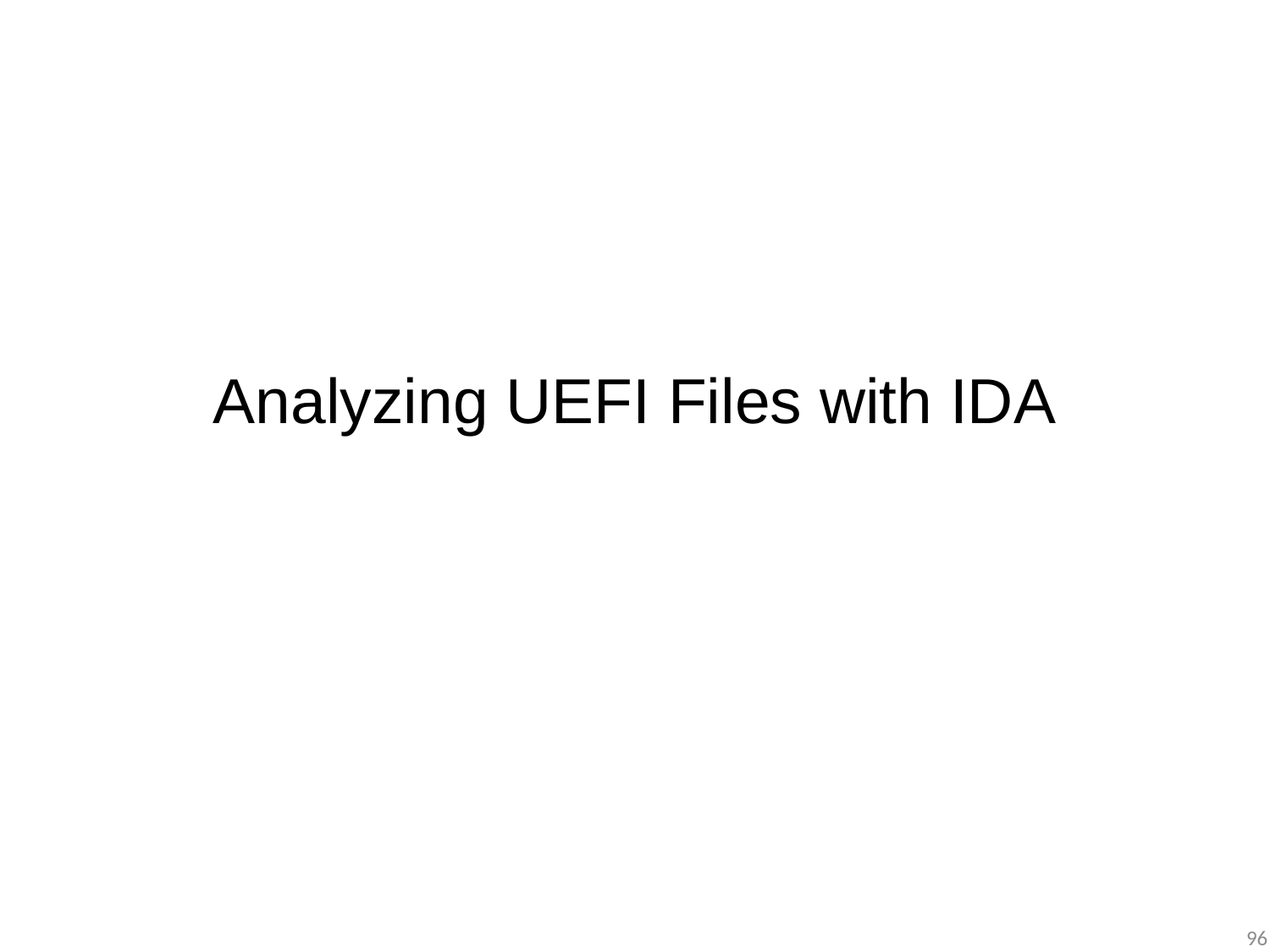

# Analyzing UEFI Files with IDA
96